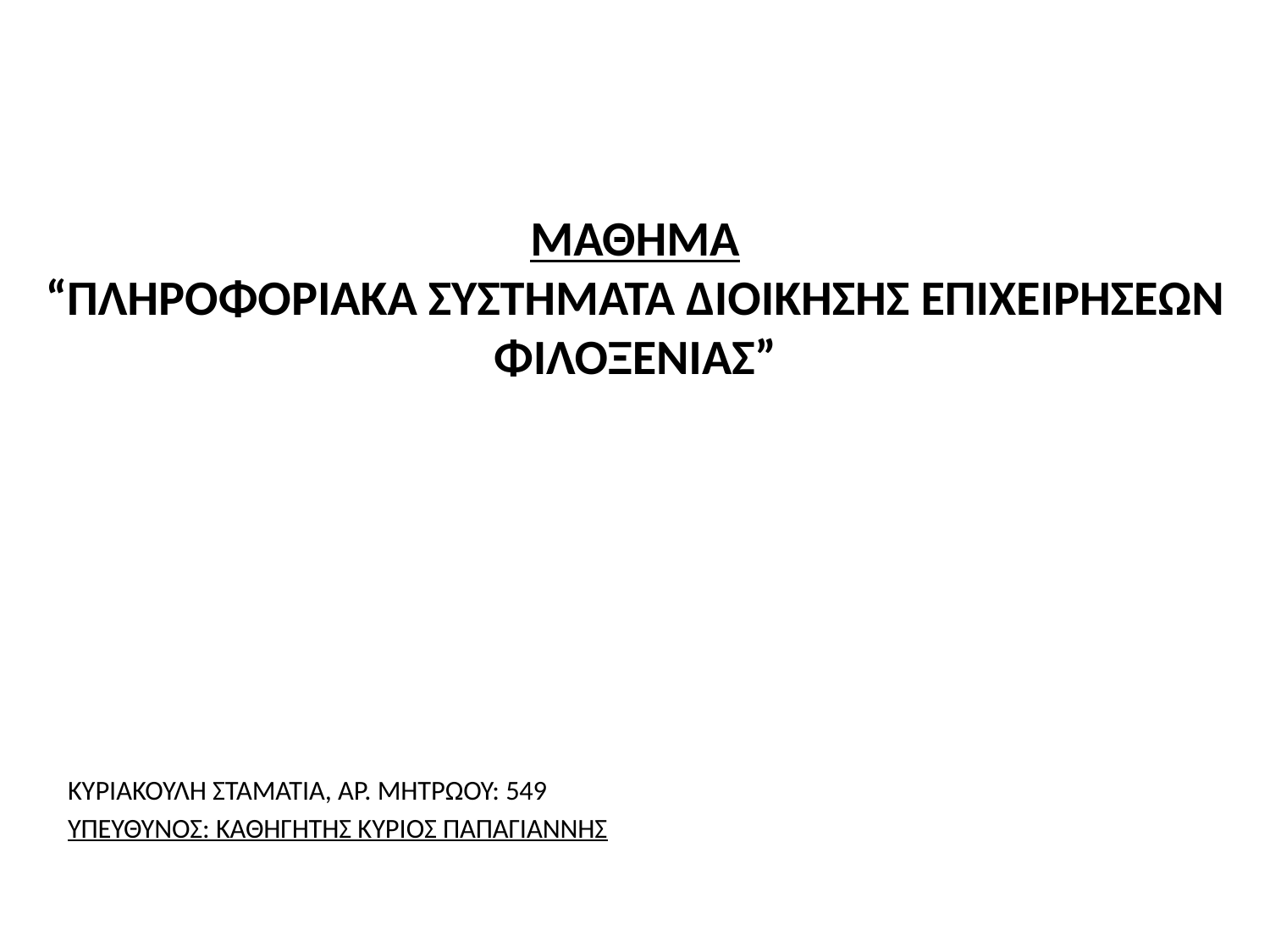

# ΜΑΘΗΜΑ “ΠΛΗΡΟΦΟΡΙΑΚΑ ΣΥΣΤΗΜΑΤΑ ΔΙΟΙΚΗΣΗΣ ΕΠΙΧΕΙΡΗΣΕΩΝ ΦΙΛΟΞΕΝΙΑΣ”
ΚΥΡΙΑΚΟΥΛΗ ΣΤΑΜΑΤΙΑ, ΑΡ. ΜΗΤΡΩΟΥ: 549
ΥΠΕΥΘΥΝΟΣ: ΚΑΘΗΓΗΤΗΣ ΚΥΡΙΟΣ ΠΑΠΑΓΙΑΝΝΗΣ